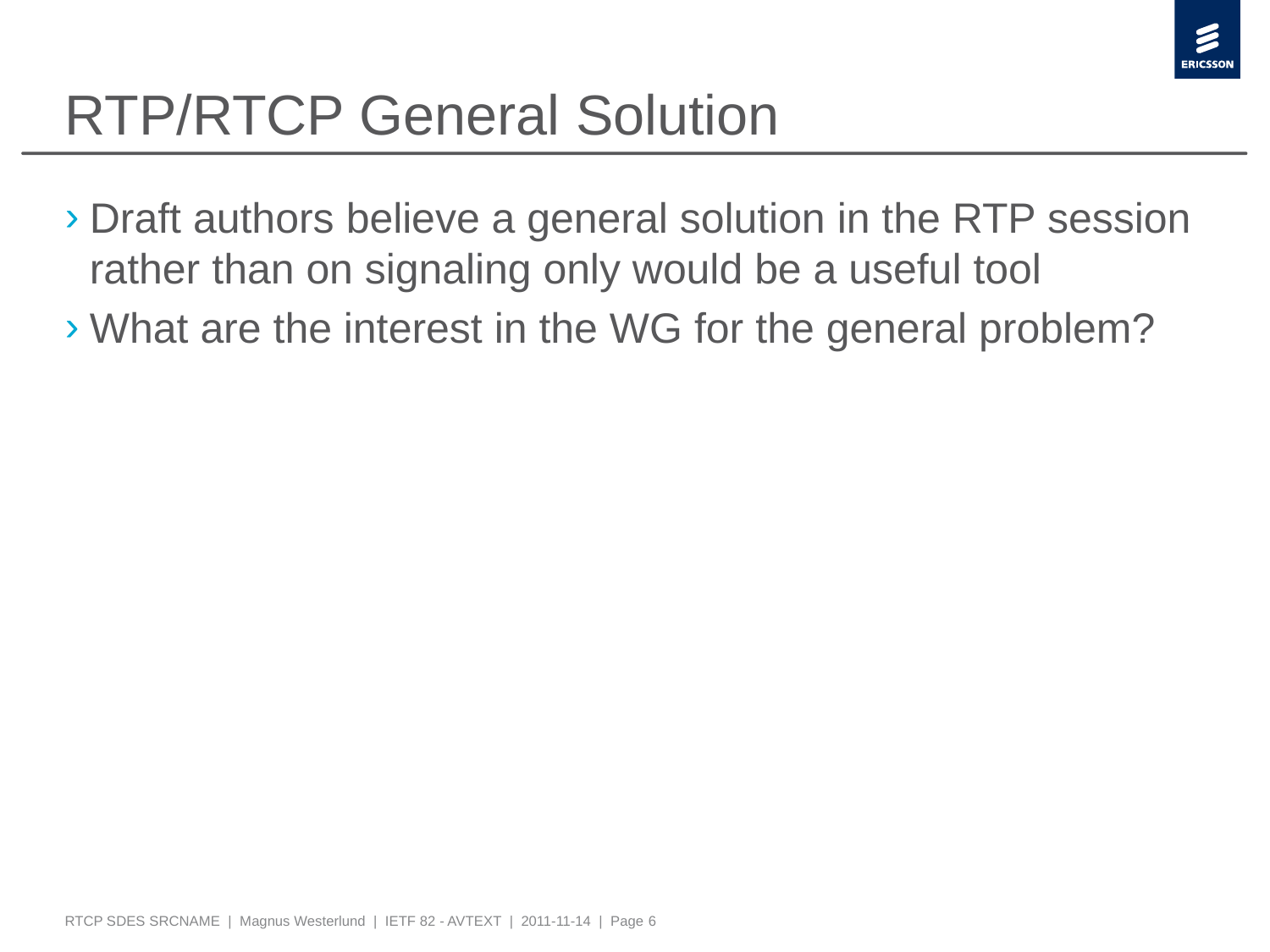

# RTP/RTCP General Solution
Draft authors believe a general solution in the RTP session rather than on signaling only would be a useful tool
What are the interest in the WG for the general problem?